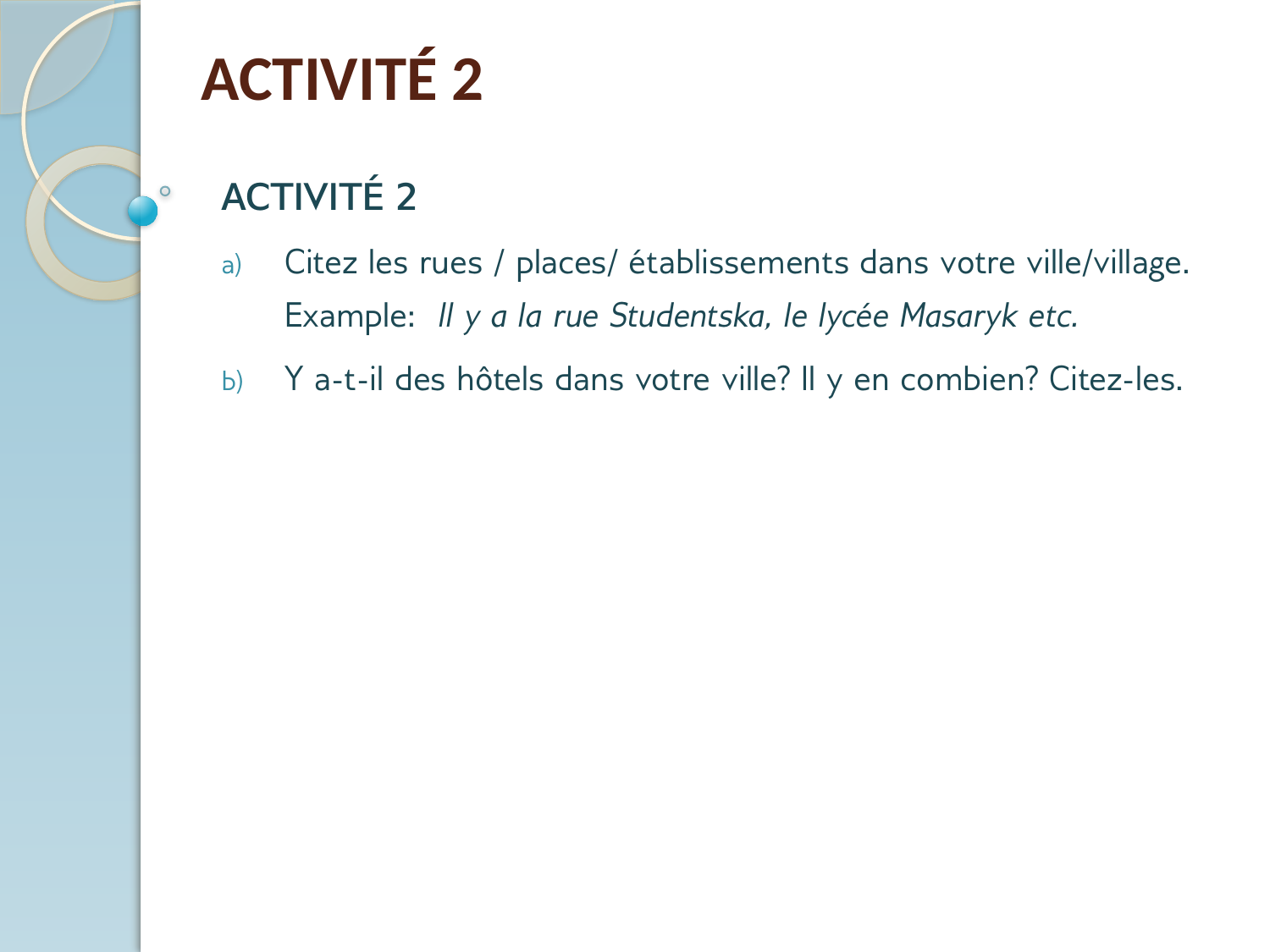

# ACTIVITÉ 2
ACTIVITÉ 2
Citez les rues / places/ établissements dans votre ville/village.  Example:  Il y a la rue Studentska, le lycée Masaryk etc.
Y a-t-il des hôtels dans votre ville? Il y en combien? Citez-les.